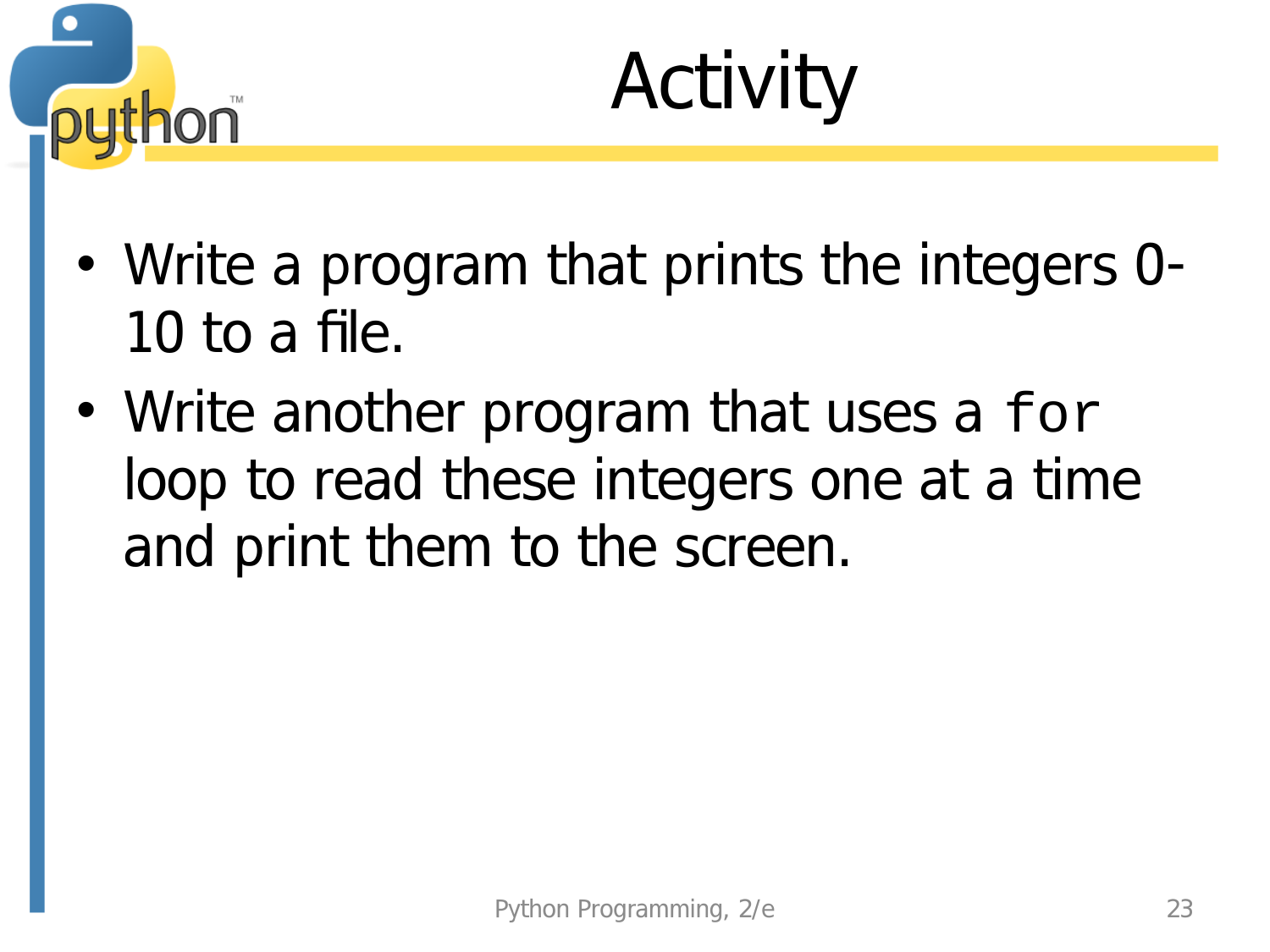

# Activity
Write a program that prints the integers 0-10 to a file.
Write another program that uses a for loop to read these integers one at a time and print them to the screen.
Python Programming, 2/e
23